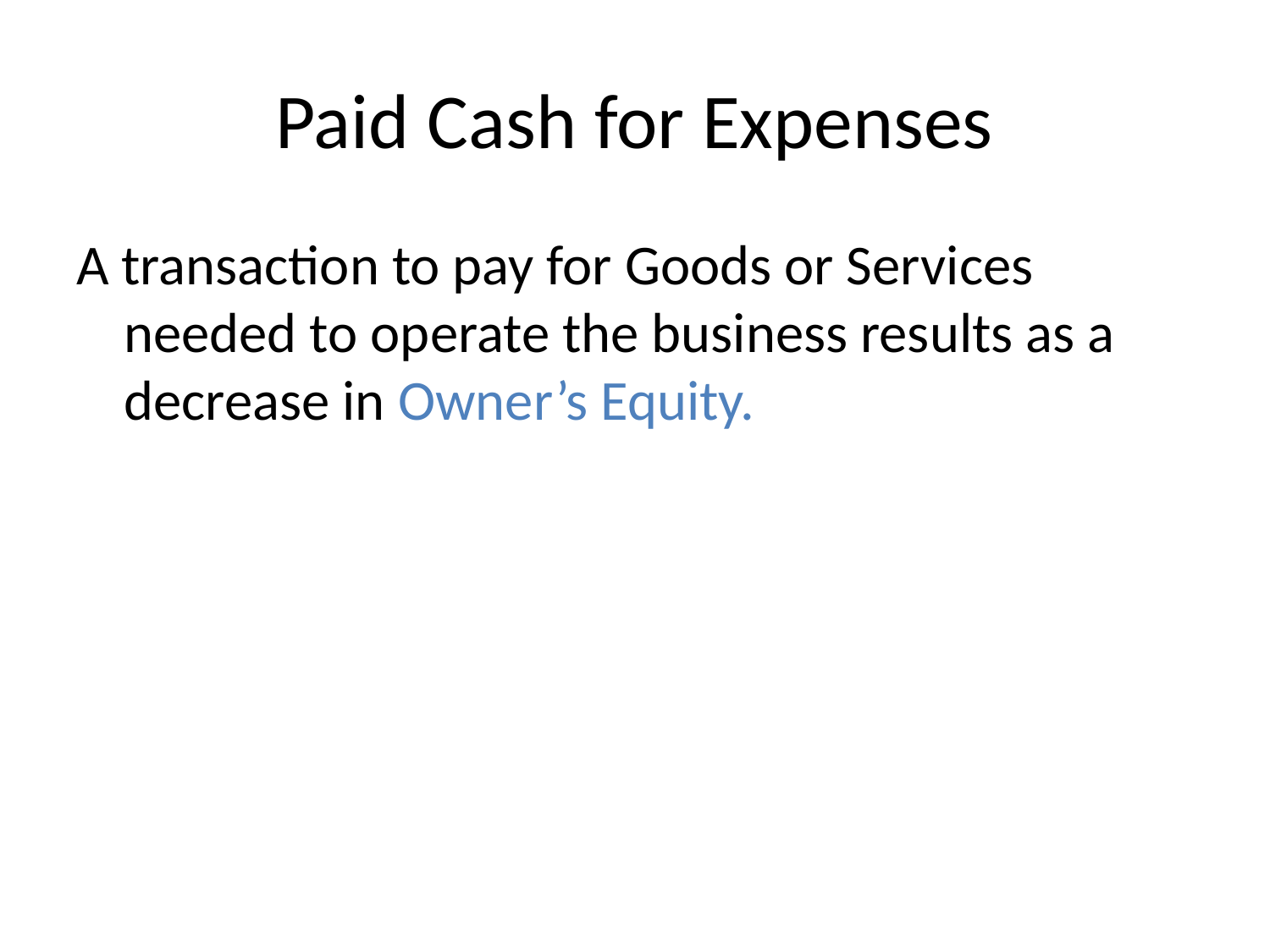

# Paid Cash for Expenses
A transaction to pay for Goods or Services needed to operate the business results as a decrease in Owner’s Equity.